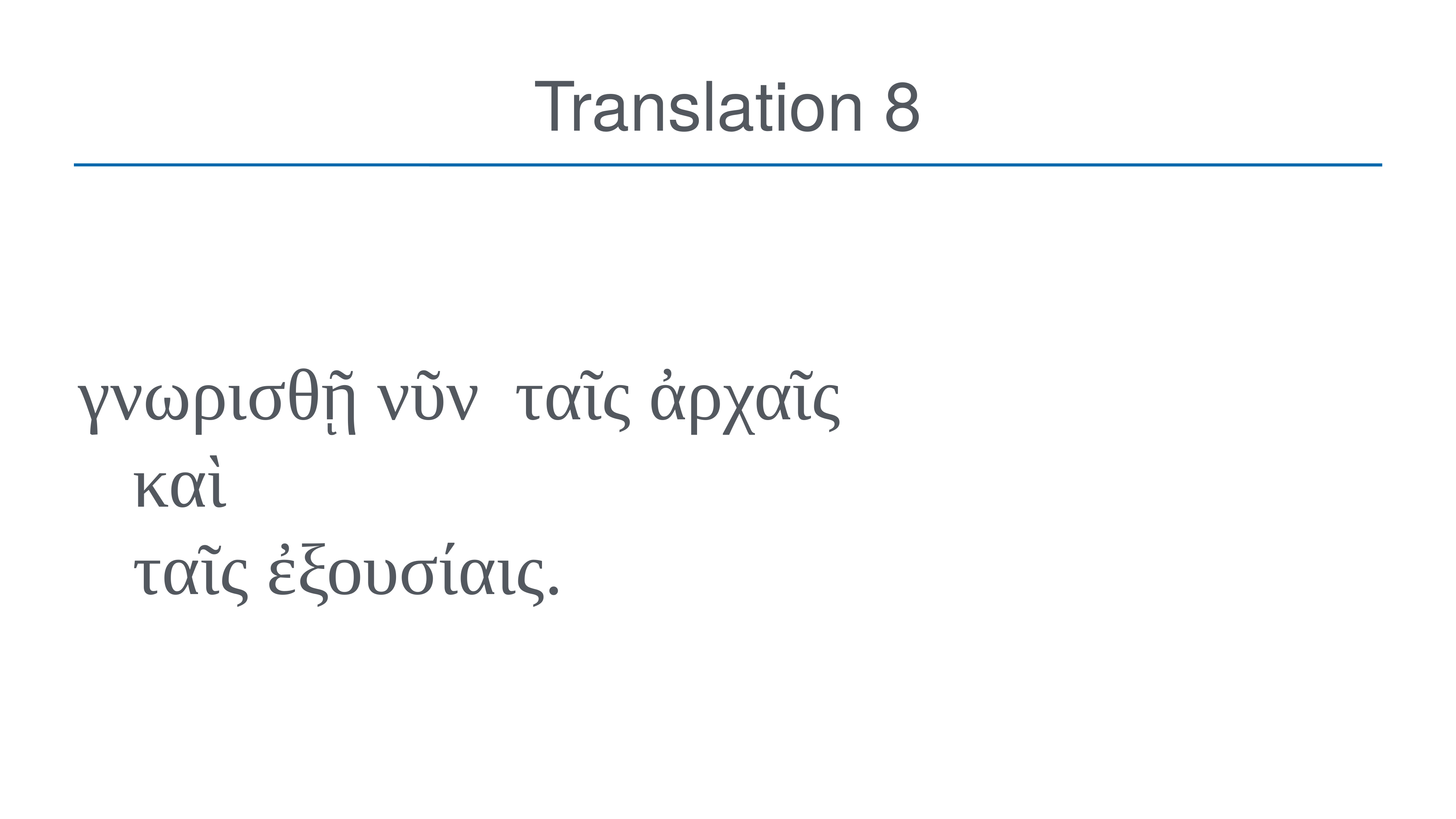

# Translation 8
γνωρισθῇ νῦν 	ταῖς ἀρχαῖς
	καὶ
	ταῖς ἐξουσίαις.